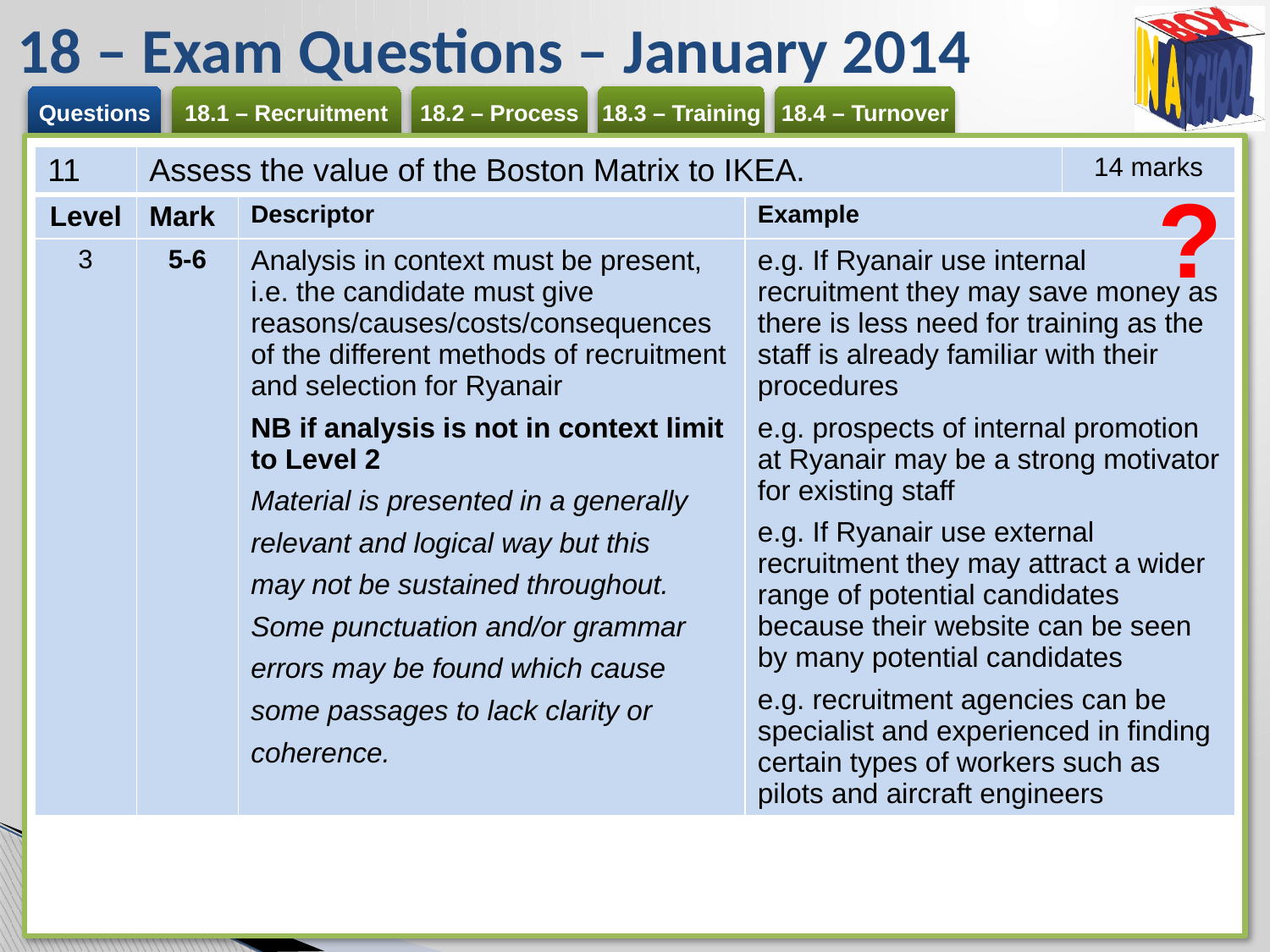

# 18 – Exam Questions – January 2014
| 11 | Assess the value of the Boston Matrix to IKEA. |  |  | 14 marks |
| --- | --- | --- | --- | --- |
| Level | Mark | Descriptor | Example |  |
| 3 | 5-6 | Analysis in context must be present, i.e. the candidate must give reasons/causes/costs/consequences of the different methods of recruitment and selection for Ryanair NB if analysis is not in context limit to Level 2 Material is presented in a generally relevant and logical way but this may not be sustained throughout. Some punctuation and/or grammar errors may be found which cause some passages to lack clarity or coherence. | e.g. If Ryanair use internal recruitment they may save money as there is less need for training as the staff is already familiar with their procedures e.g. prospects of internal promotion at Ryanair may be a strong motivator for existing staff e.g. If Ryanair use external recruitment they may attract a wider range of potential candidates because their website can be seen by many potential candidates e.g. recruitment agencies can be specialist and experienced in finding certain types of workers such as pilots and aircraft engineers |  |
?